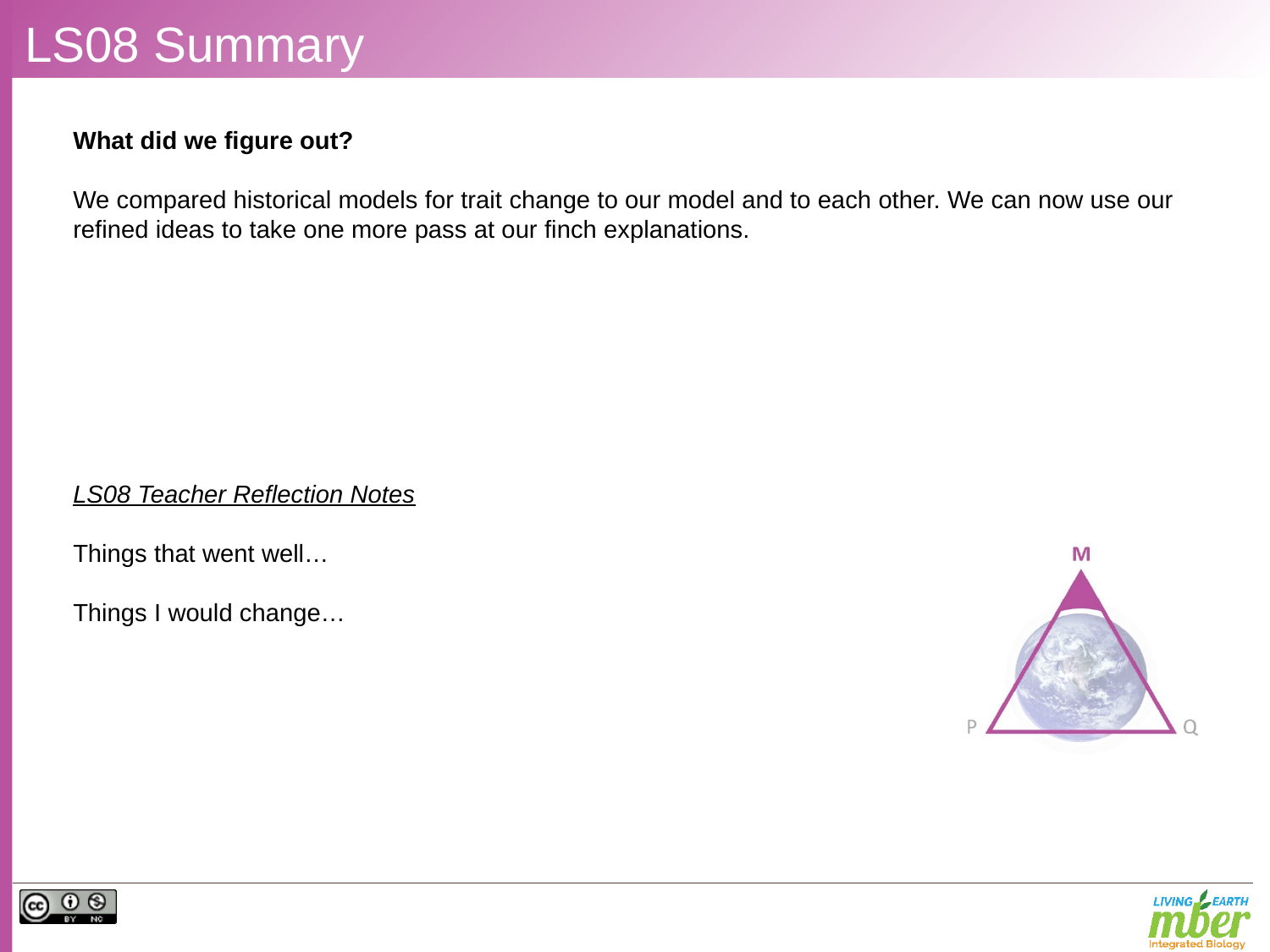

# LS08 Summary
What did we figure out?

We compared historical models for trait change to our model and to each other. We can now use our refined ideas to take one more pass at our finch explanations.

LS08 Teacher Reflection Notes

Things that went well…

Things I would change…